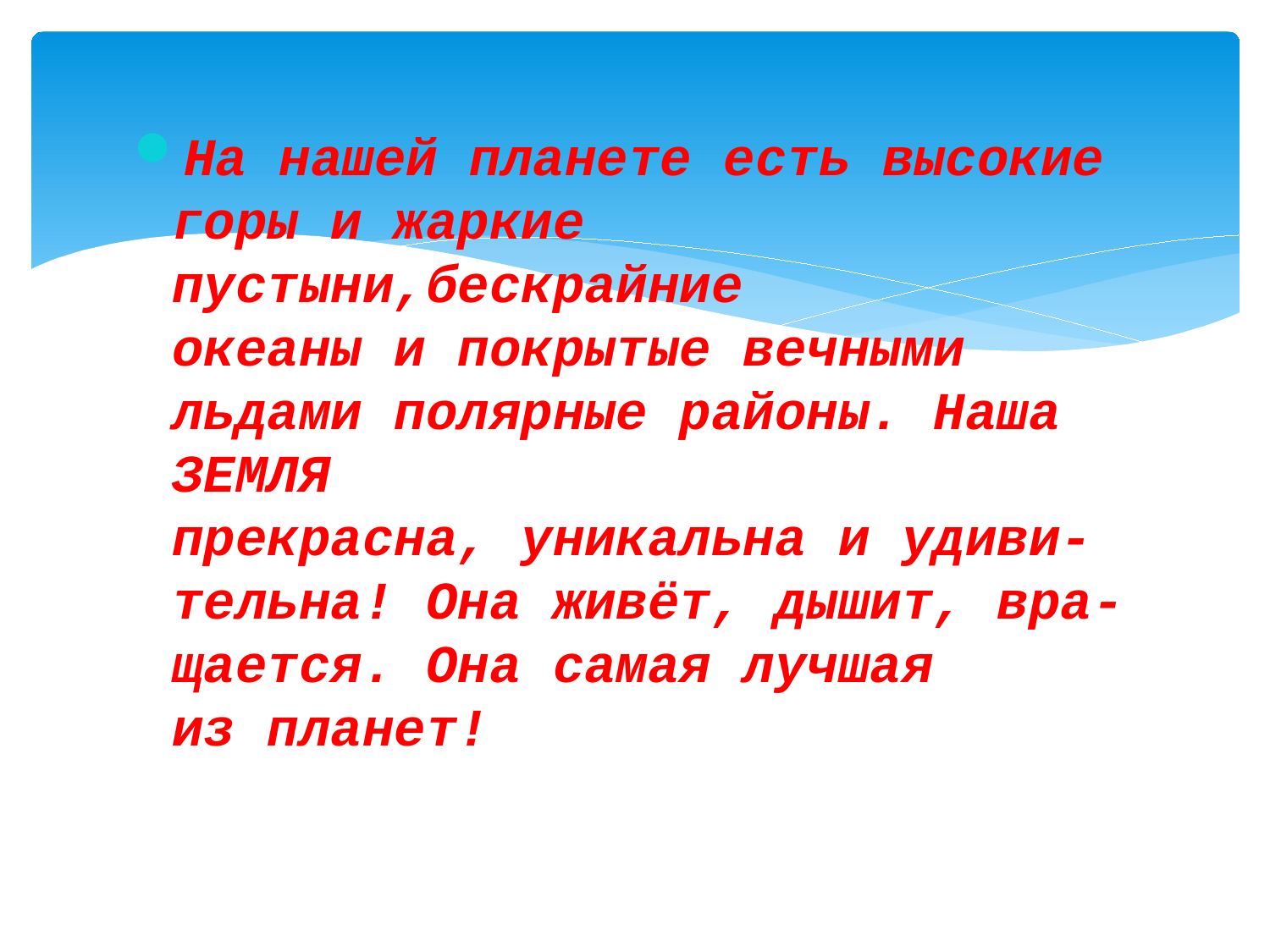

#
На нашей планете есть высокие горы и жаркие пустыни,бескрайние
океаны и покрытые вечными льдами полярные районы. Наша ЗЕМЛЯ
прекрасна, уникальна и удиви-
тельна! Она живёт, дышит, вра-
щается. Она самая лучшая
из планет!